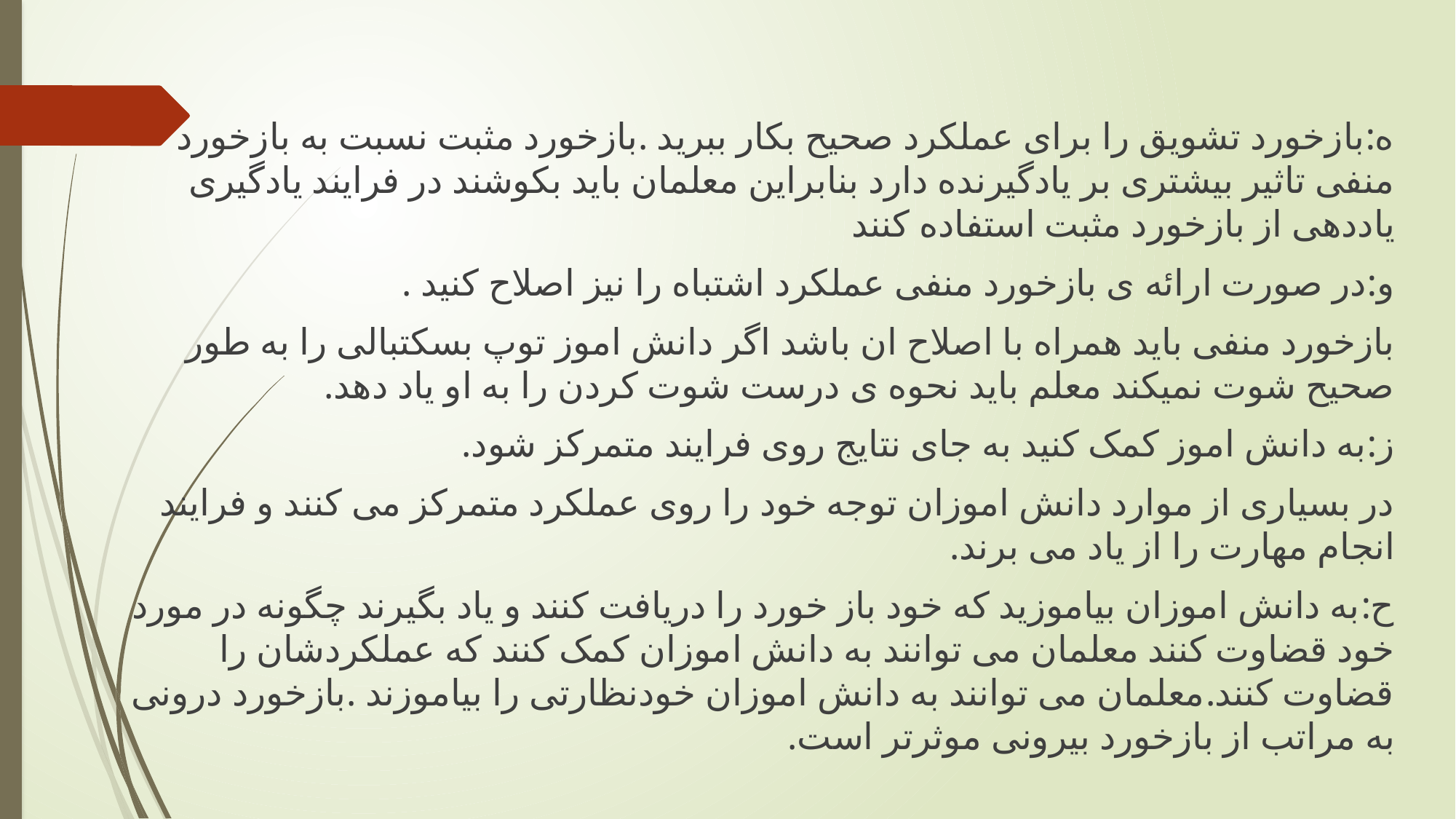

ه:بازخورد تشویق را برای عملکرد صحیح بکار ببرید .بازخورد مثبت نسبت به بازخورد منفی تاثیر بیشتری بر یادگیرنده دارد بنابراین معلمان باید بکوشند در فرایند یادگیری یاددهی از بازخورد مثبت استفاده کنند
و:در صورت ارائه ی بازخورد منفی عملکرد اشتباه را نیز اصلاح کنید .
بازخورد منفی باید همراه با اصلاح ان باشد اگر دانش اموز توپ بسکتبالی را به طور صحیح شوت نمیکند معلم باید نحوه ی درست شوت کردن را به او یاد دهد.
ز:به دانش اموز کمک کنید به جای نتایج روی فرایند متمرکز شود.
در بسیاری از موارد دانش اموزان توجه خود را روی عملکرد متمرکز می کنند و فرایند انجام مهارت را از یاد می برند.
ح:به دانش اموزان بیاموزید که خود باز خورد را دریافت کنند و یاد بگیرند چگونه در مورد خود قضاوت کنند معلمان می توانند به دانش اموزان کمک کنند که عملکردشان را قضاوت کنند.معلمان می توانند به دانش اموزان خودنظارتی را بیاموزند .بازخورد درونی به مراتب از بازخورد بیرونی موثرتر است.